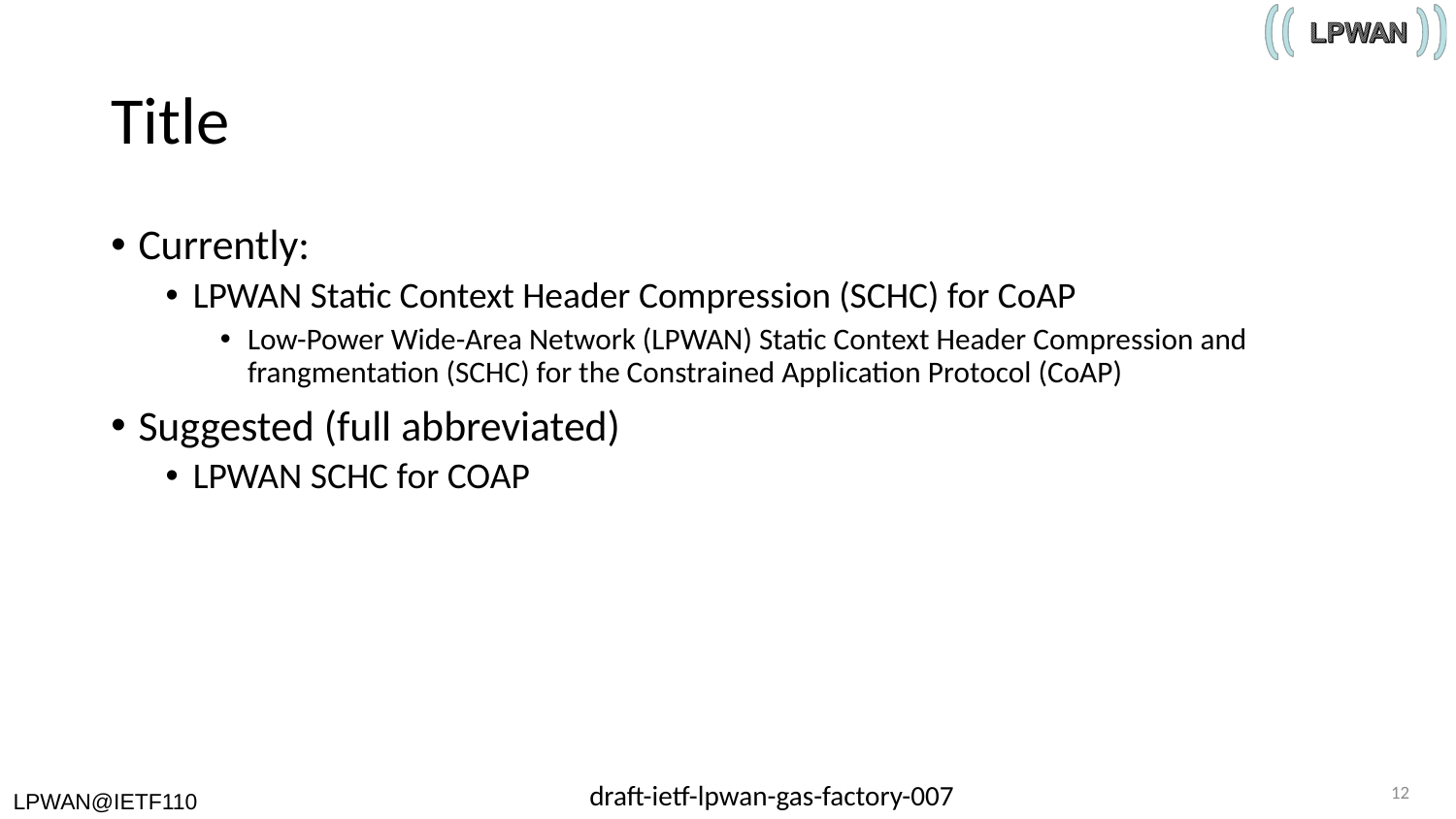

# Title
Currently:
LPWAN Static Context Header Compression (SCHC) for CoAP
Low-Power Wide-Area Network (LPWAN) Static Context Header Compression and frangmentation (SCHC) for the Constrained Application Protocol (CoAP)
Suggested (full abbreviated)
LPWAN SCHC for COAP
draft-ietf-lpwan-gas-factory-007
12